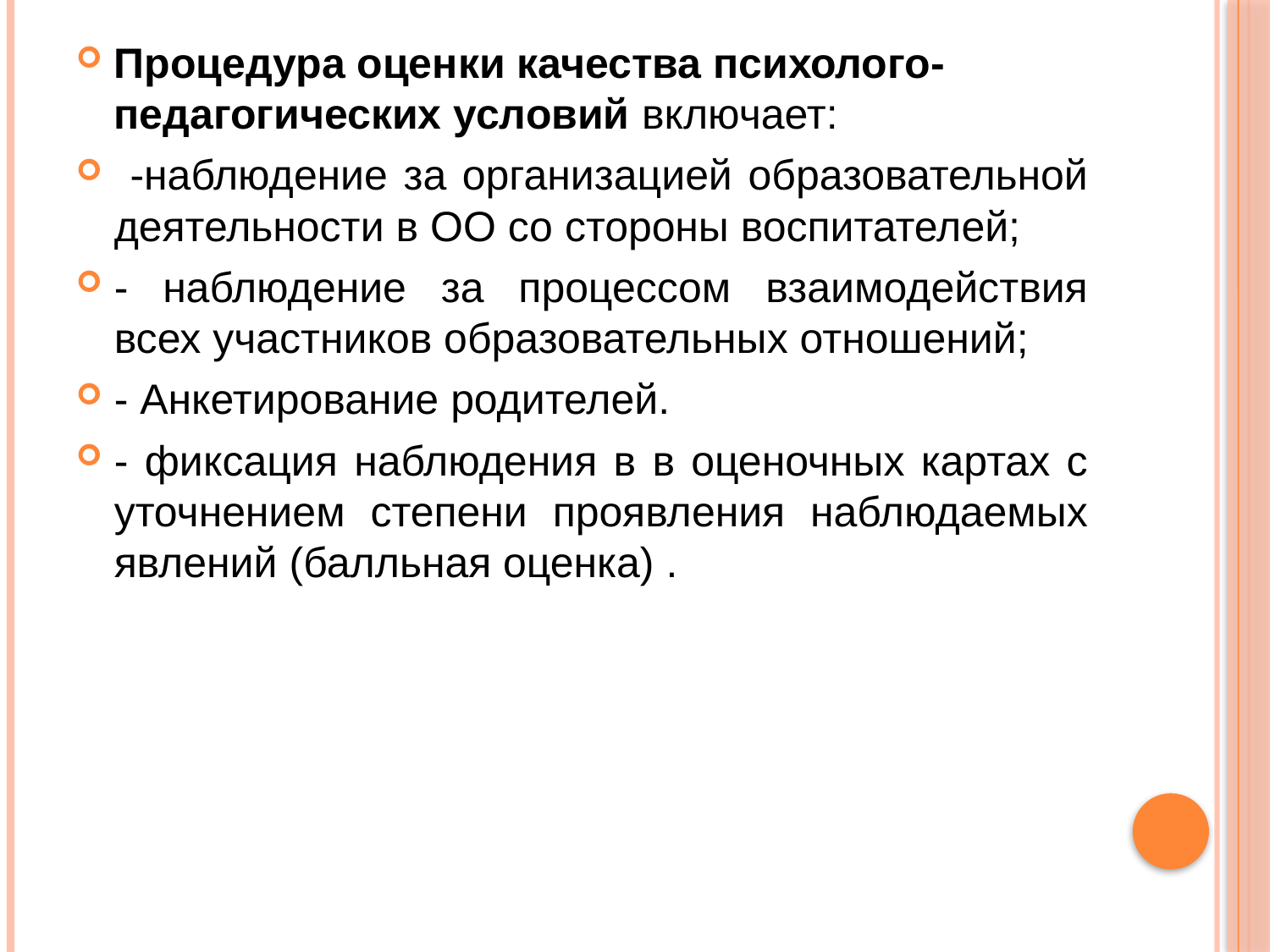

Процедура оценки качества психолого-педагогических условий включает:
 -наблюдение за организацией образовательной деятельности в ОО со стороны воспитателей;
- наблюдение за процессом взаимодействия всех участников образовательных отношений;
- Анкетирование родителей.
- фиксация наблюдения в в оценочных картах с уточнением степени проявления наблюдаемых явлений (балльная оценка) .

#